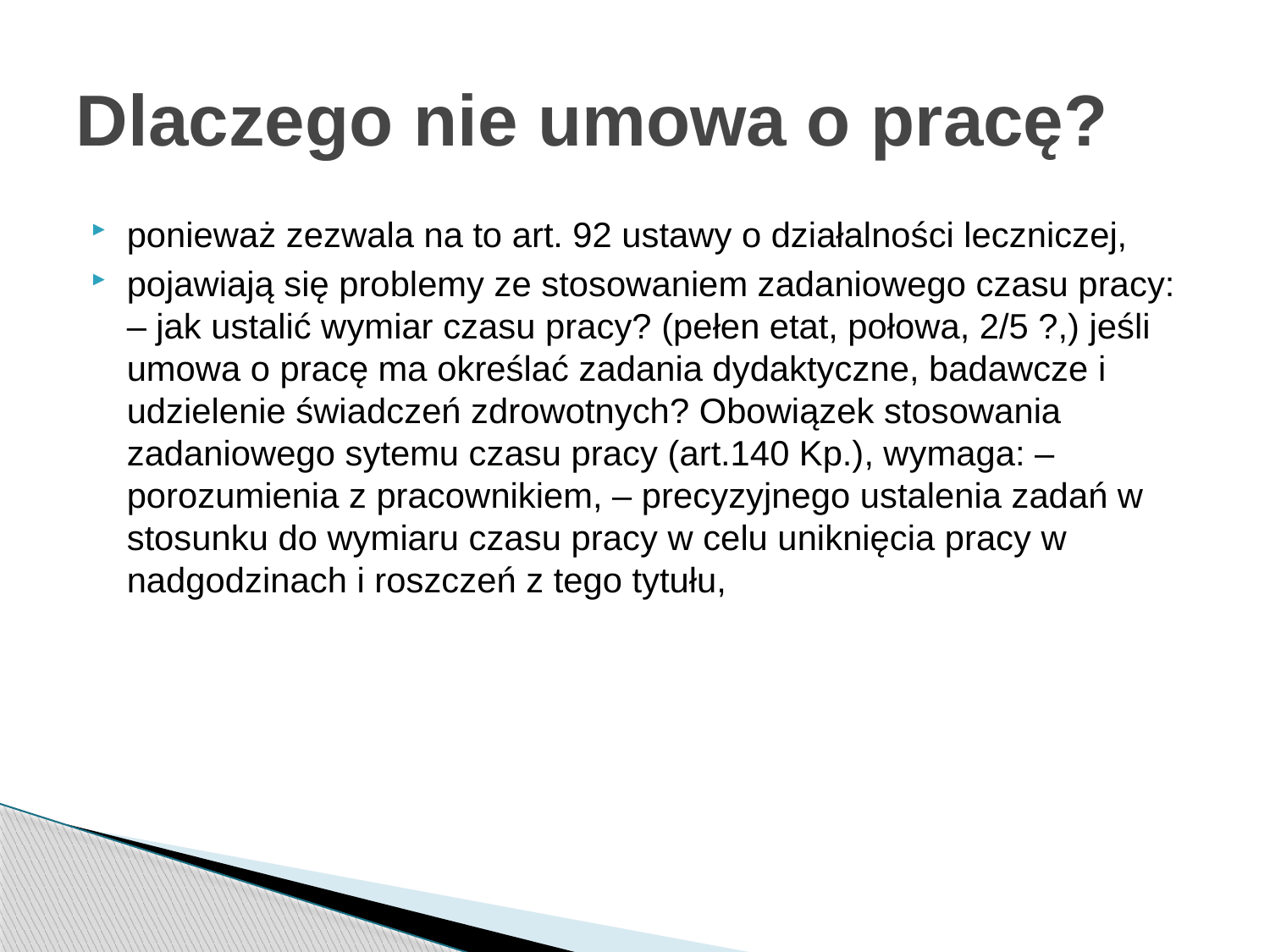

# Dlaczego nie umowa o pracę?
ponieważ zezwala na to art. 92 ustawy o działalności leczniczej,
pojawiają się problemy ze stosowaniem zadaniowego czasu pracy: – jak ustalić wymiar czasu pracy? (pełen etat, połowa, 2/5 ?,) jeśli umowa o pracę ma określać zadania dydaktyczne, badawcze i udzielenie świadczeń zdrowotnych? Obowiązek stosowania zadaniowego sytemu czasu pracy (art.140 Kp.), wymaga: – porozumienia z pracownikiem, – precyzyjnego ustalenia zadań w stosunku do wymiaru czasu pracy w celu uniknięcia pracy w nadgodzinach i roszczeń z tego tytułu,